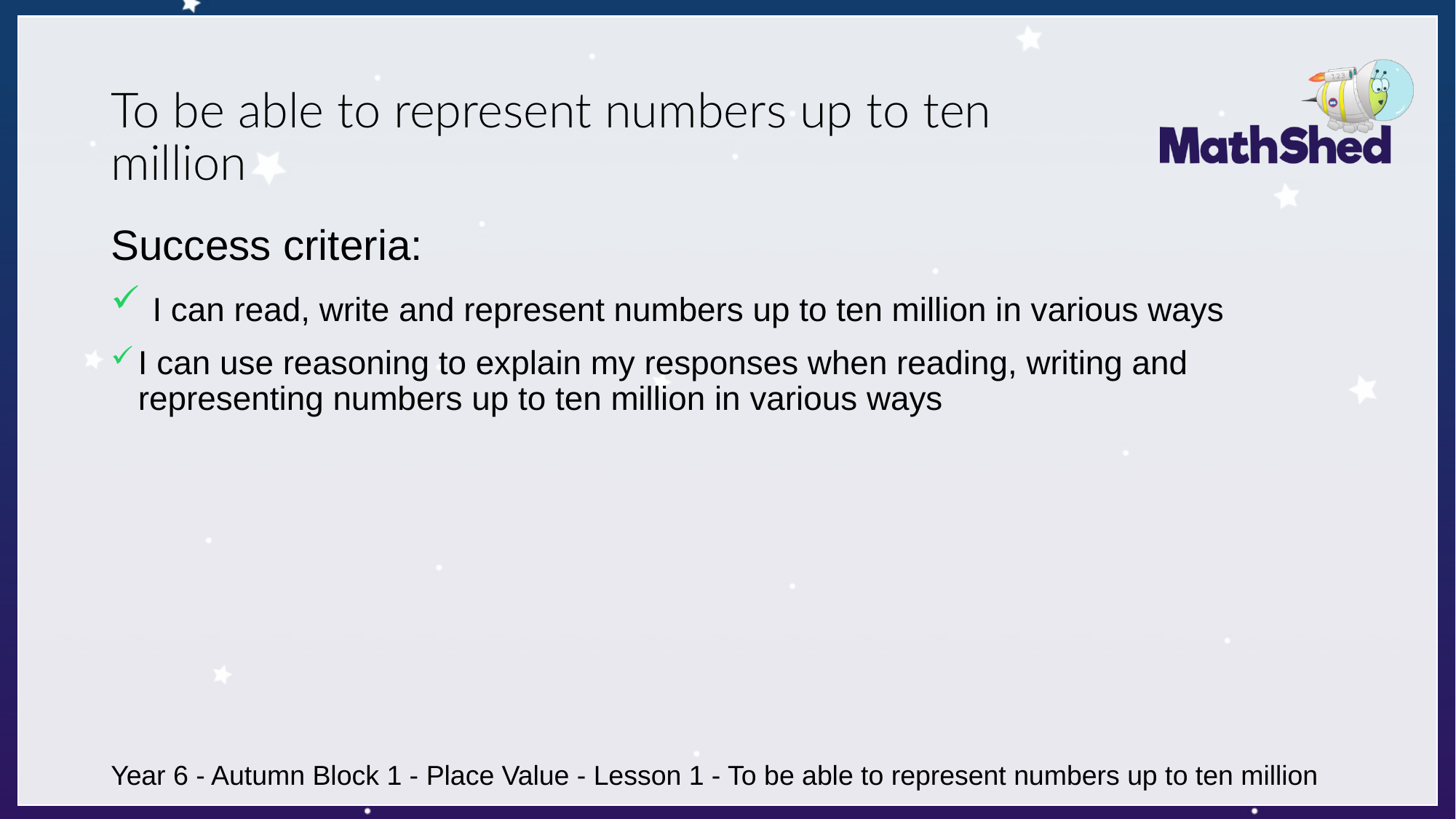

# To be able to represent numbers up to ten million
Success criteria:
 I can read, write and represent numbers up to ten million in various ways
I can use reasoning to explain my responses when reading, writing and representing numbers up to ten million in various ways

Year 6 - Autumn Block 1 - Place Value - Lesson 1 - To be able to represent numbers up to ten million